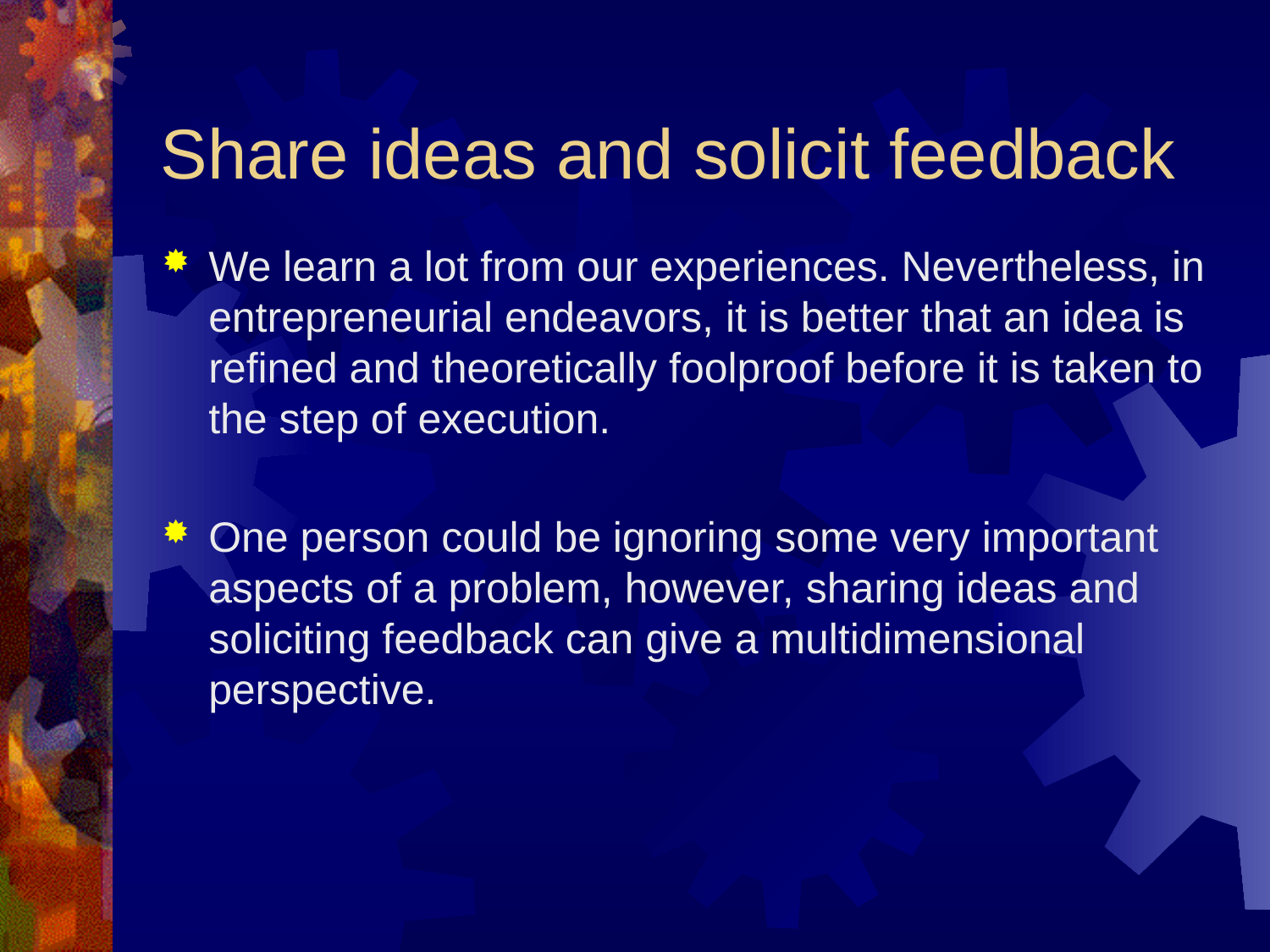

# Share ideas and solicit feedback
We learn a lot from our experiences. Nevertheless, in entrepreneurial endeavors, it is better that an idea is refined and theoretically foolproof before it is taken to the step of execution.

One person could be ignoring some very important aspects of a problem, however, sharing ideas and soliciting feedback can give a multidimensional perspective.